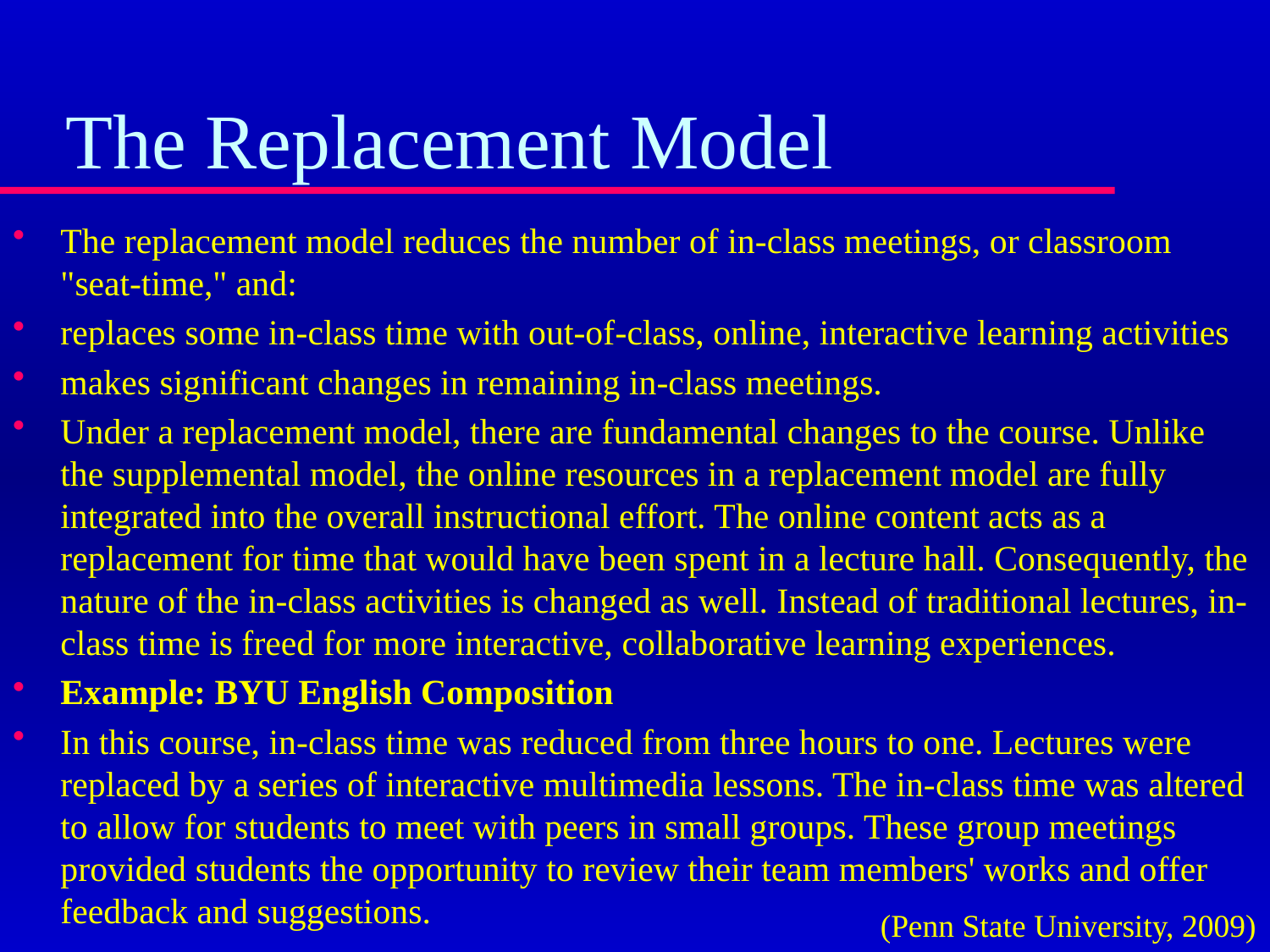

# The Replacement Model
The replacement model reduces the number of in-class meetings, or classroom "seat-time," and:
replaces some in-class time with out-of-class, online, interactive learning activities
makes significant changes in remaining in-class meetings.
Under a replacement model, there are fundamental changes to the course. Unlike the supplemental model, the online resources in a replacement model are fully integrated into the overall instructional effort. The online content acts as a replacement for time that would have been spent in a lecture hall. Consequently, the nature of the in-class activities is changed as well. Instead of traditional lectures, in-class time is freed for more interactive, collaborative learning experiences.
Example: BYU English Composition
In this course, in-class time was reduced from three hours to one. Lectures were replaced by a series of interactive multimedia lessons. The in-class time was altered to allow for students to meet with peers in small groups. These group meetings provided students the opportunity to review their team members' works and offer feedback and suggestions.

(Penn State University, 2009)